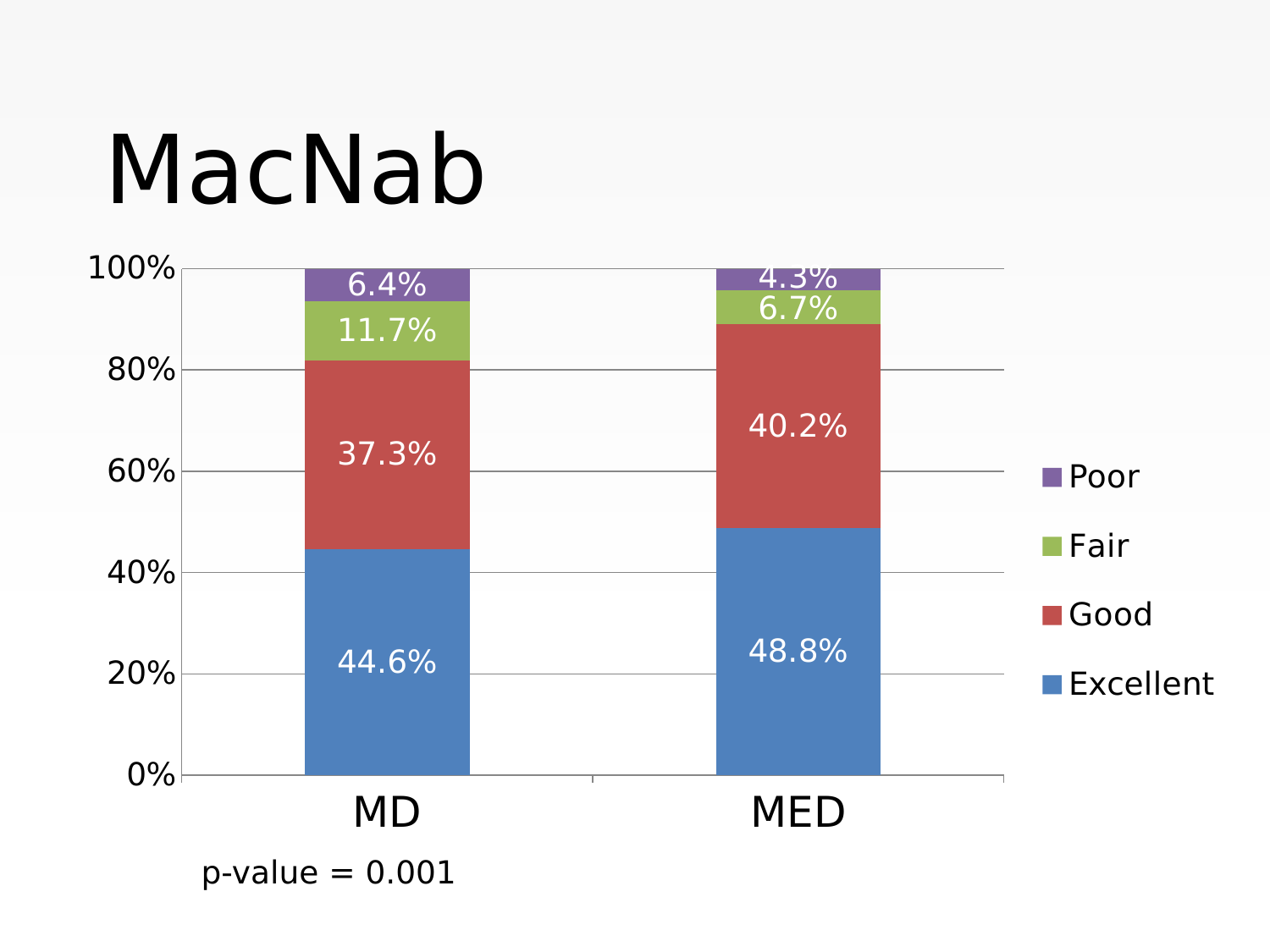

# MacNab

### Chart

| Category | Excellent | Good | Fair | Poor |
|---|---|---|---|---|
| MD | 0.446 | 0.373 | 0.117 | 0.064 |
| MED | 0.488 | 0.402 | 0.067 | 0.043 |
p-value = 0.001